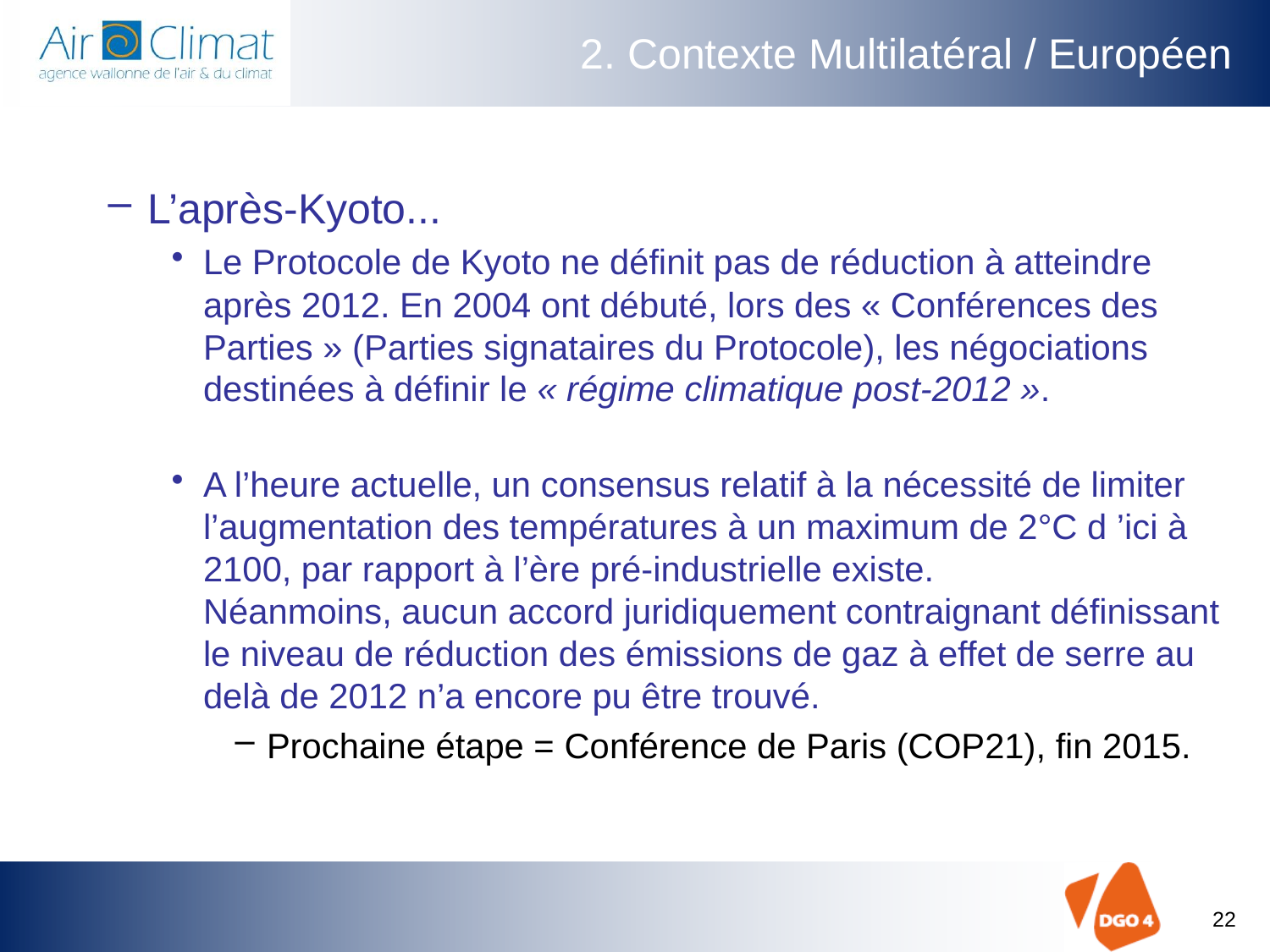

# 2. Contexte Multilatéral / Européen

L’après-Kyoto...
Le Protocole de Kyoto ne définit pas de réduction à atteindre après 2012. En 2004 ont débuté, lors des « Conférences des Parties » (Parties signataires du Protocole), les négociations destinées à définir le « régime climatique post-2012 ».

A l’heure actuelle, un consensus relatif à la nécessité de limiter l’augmentation des températures à un maximum de 2°C d ’ici à 2100, par rapport à l’ère pré-industrielle existe.
Néanmoins, aucun accord juridiquement contraignant définissant le niveau de réduction des émissions de gaz à effet de serre au delà de 2012 n’a encore pu être trouvé.
Prochaine étape = Conférence de Paris (COP21), fin 2015.

22